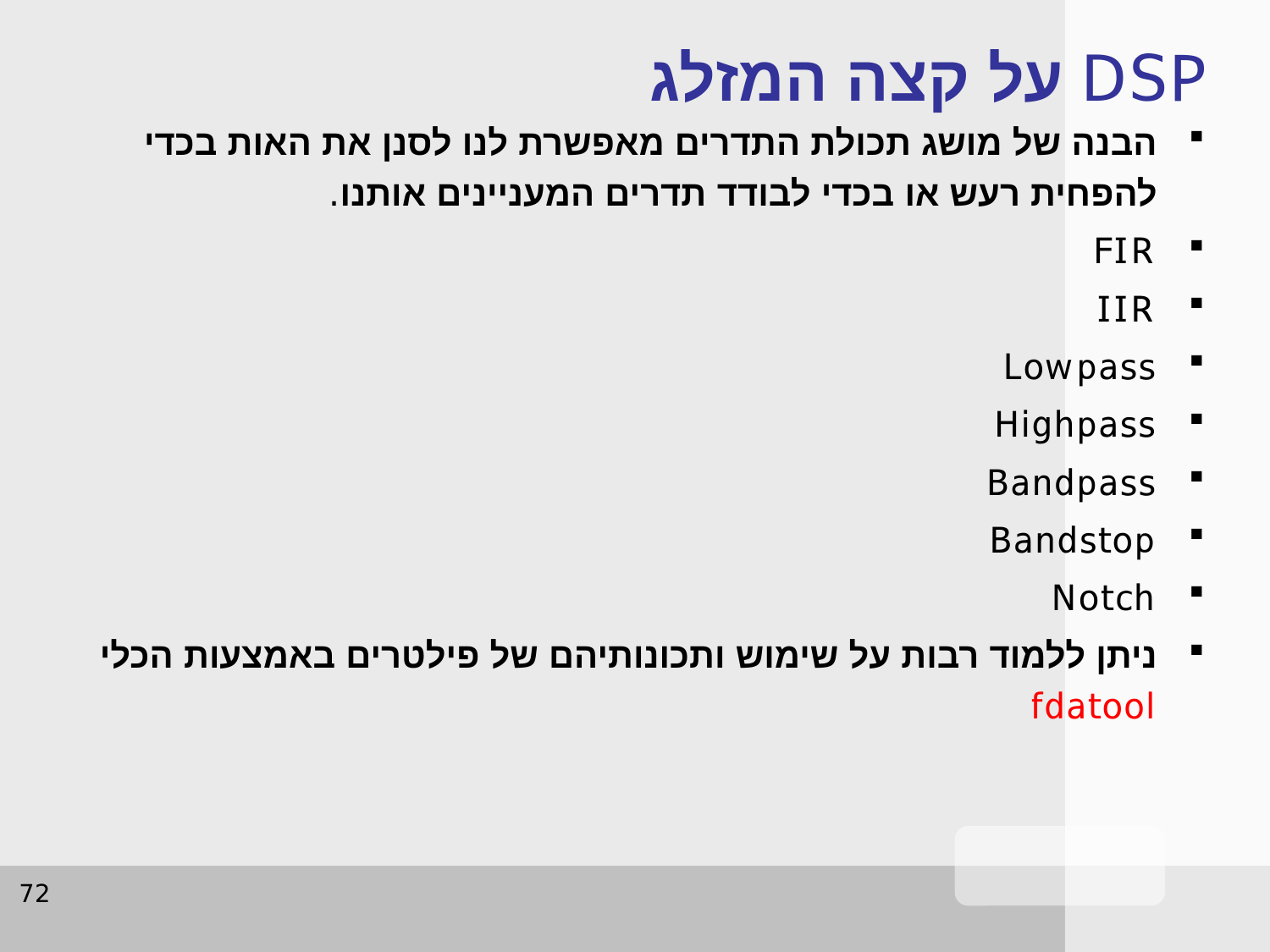

DSP על קצה המזלג
הבנה של מושג תכולת התדרים מאפשרת לנו לסנן את האות בכדי להפחית רעש או בכדי לבודד תדרים המעניינים אותנו.
FIR
IIR
Lowpass
Highpass
Bandpass
Bandstop
Notch
ניתן ללמוד רבות על שימוש ותכונותיהם של פילטרים באמצעות הכלי fdatool
72